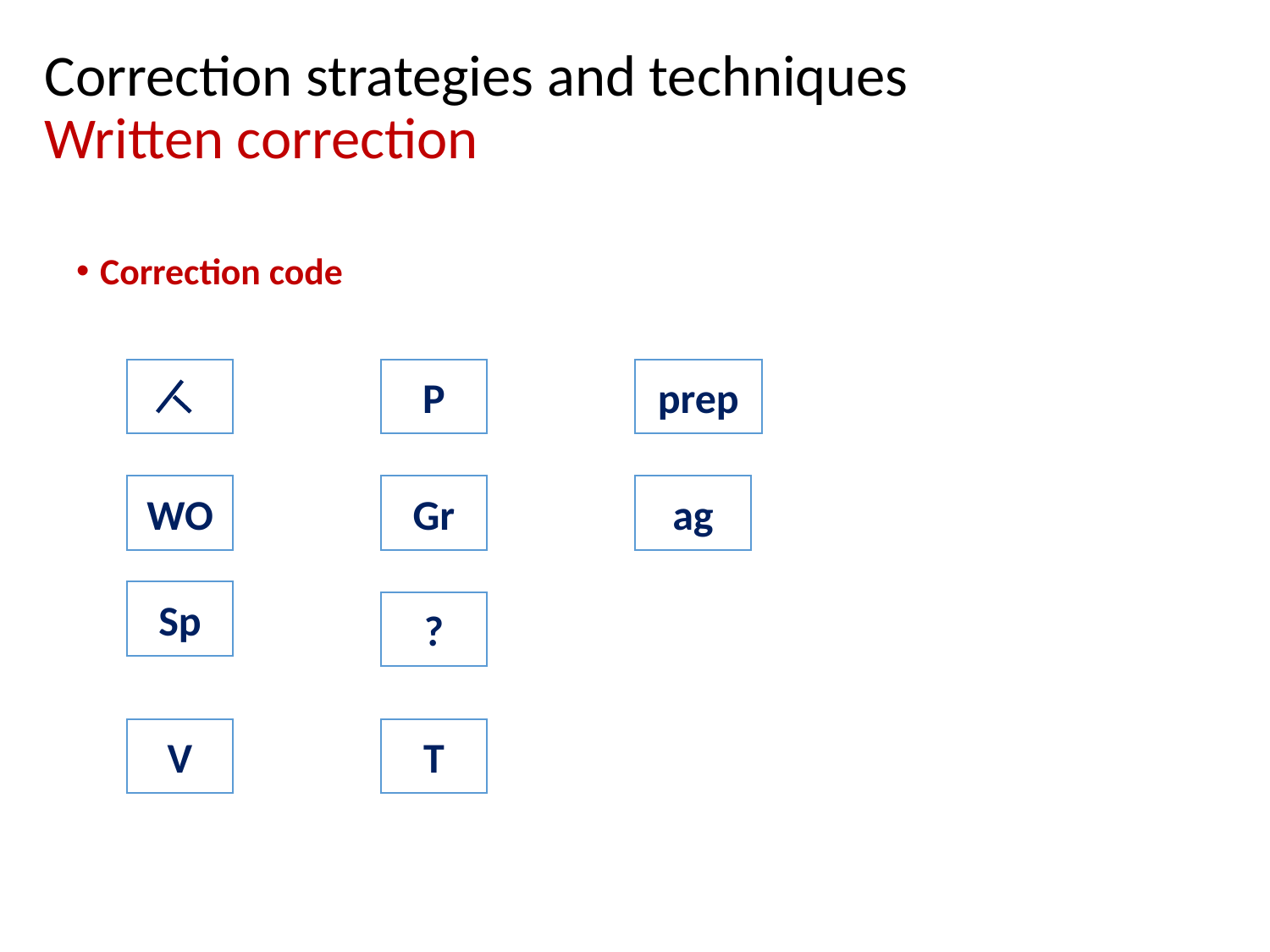

# Correction strategies and techniques Written correction
Correction code

P
prep
WO
Gr
ag
Sp
?
V
T